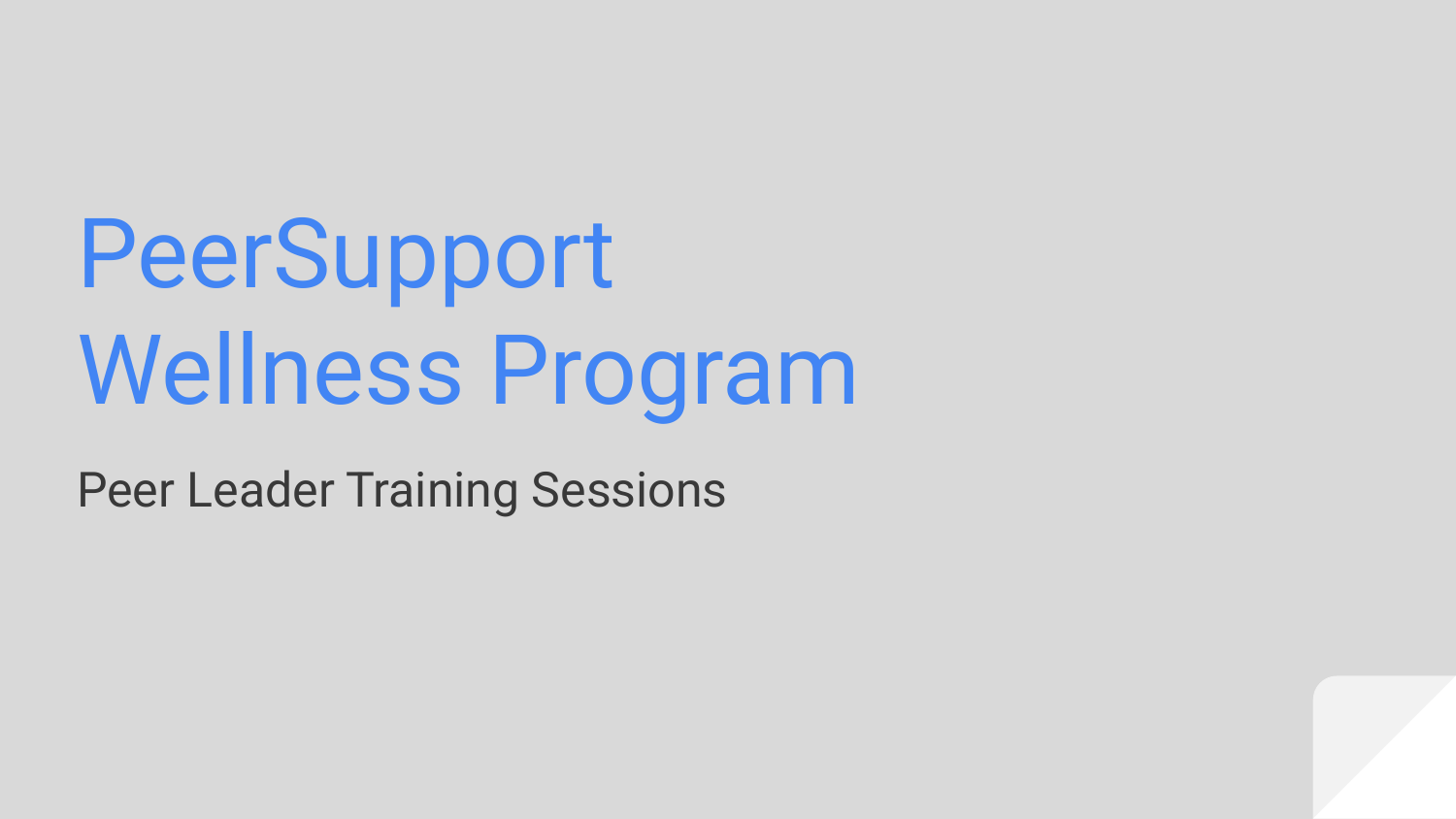

# PeerSupport Wellness Program
Peer Leader Training Sessions